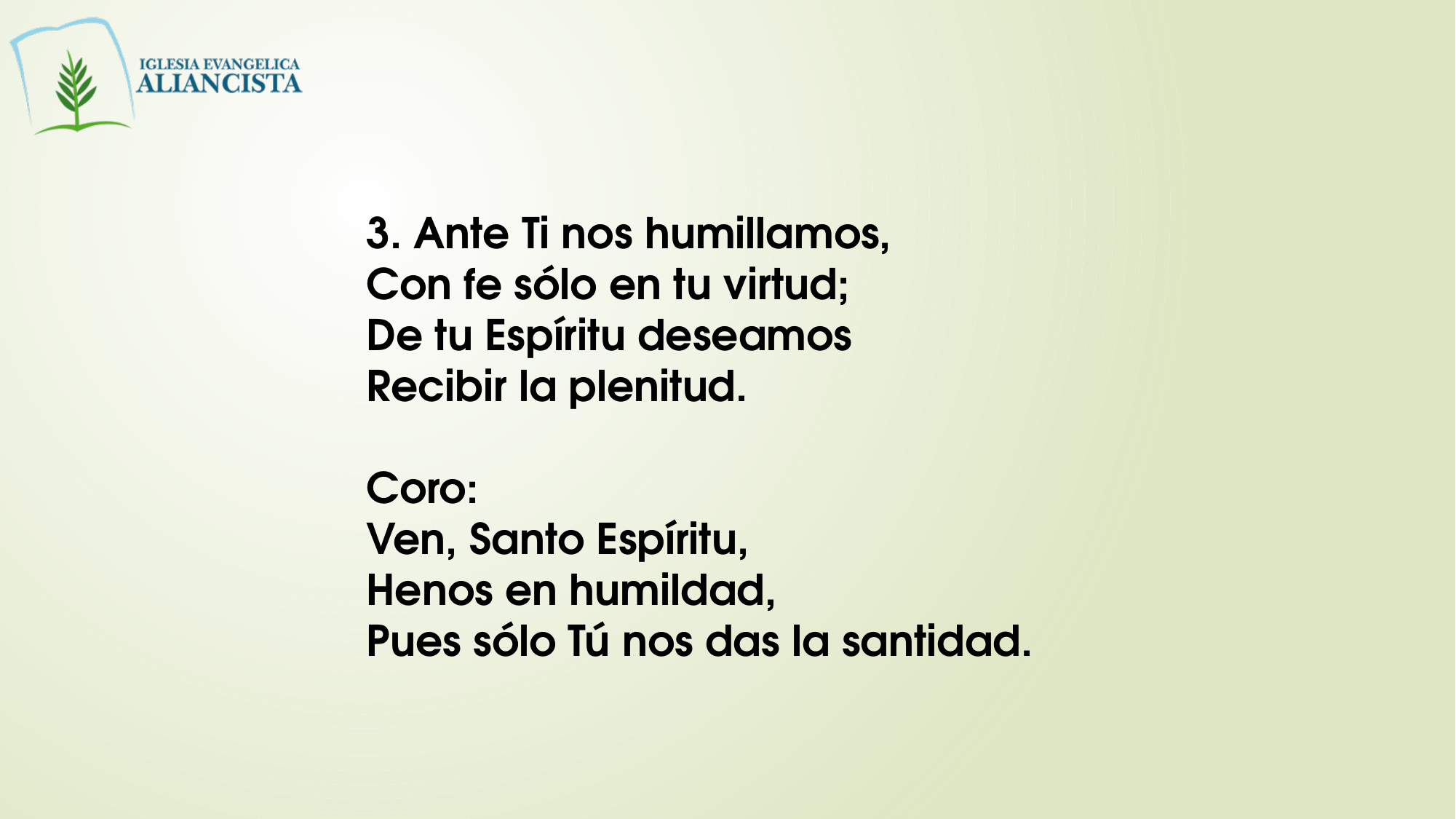

3. Ante Ti nos humillamos,
Con fe sólo en tu virtud;
De tu Espíritu deseamos
Recibir la plenitud.

Coro:
Ven, Santo Espíritu,
Henos en humildad,
Pues sólo Tú nos das la santidad.